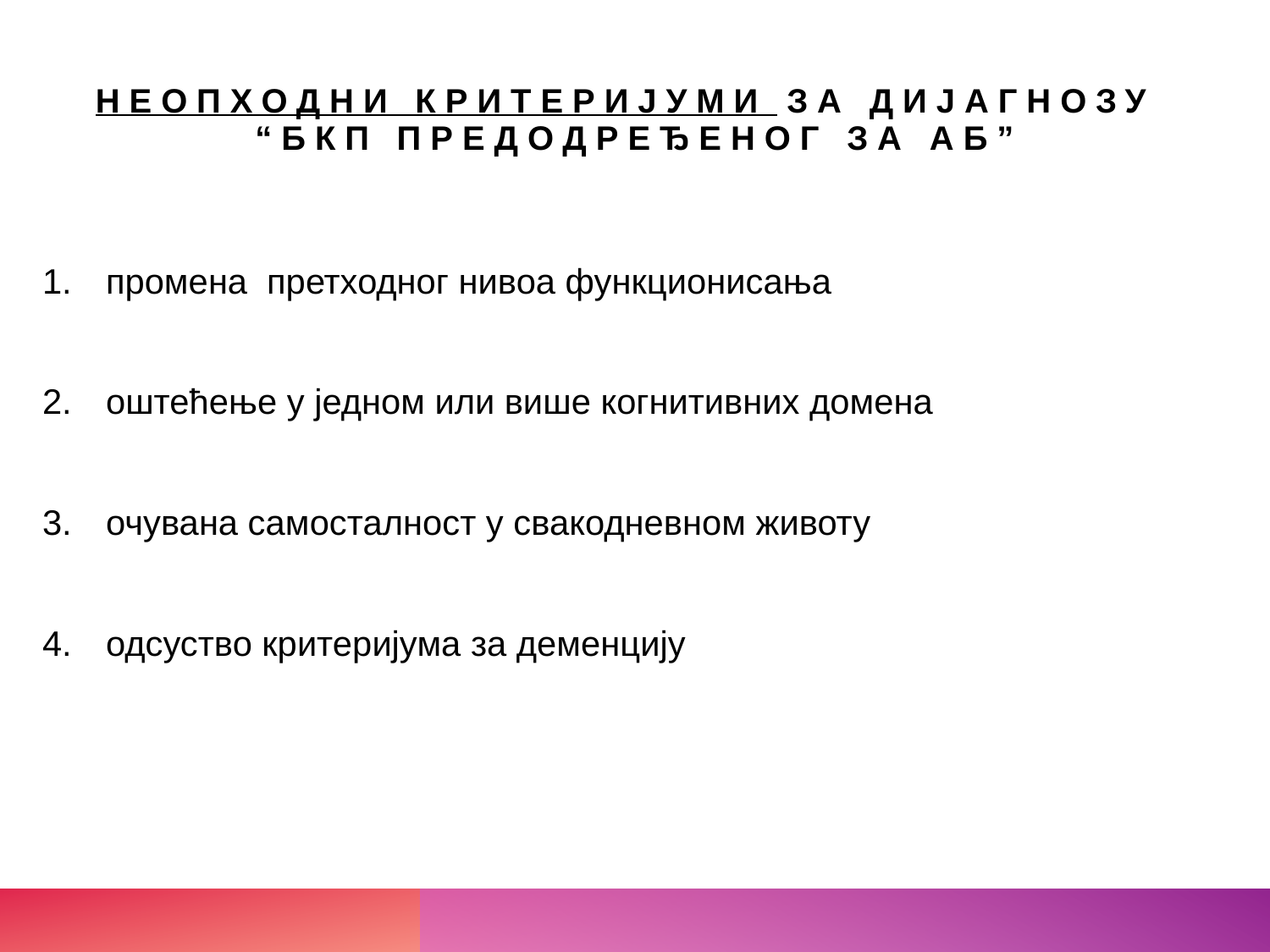

# Неопходни критеријуми за дијагнозу “БКП предодређеног за АБ”
промена  претходног нивоа функционисања

оштећење у једном или више когнитивних домена

очувана самосталност у свакодневном животу

одсуство критеријума за деменцију